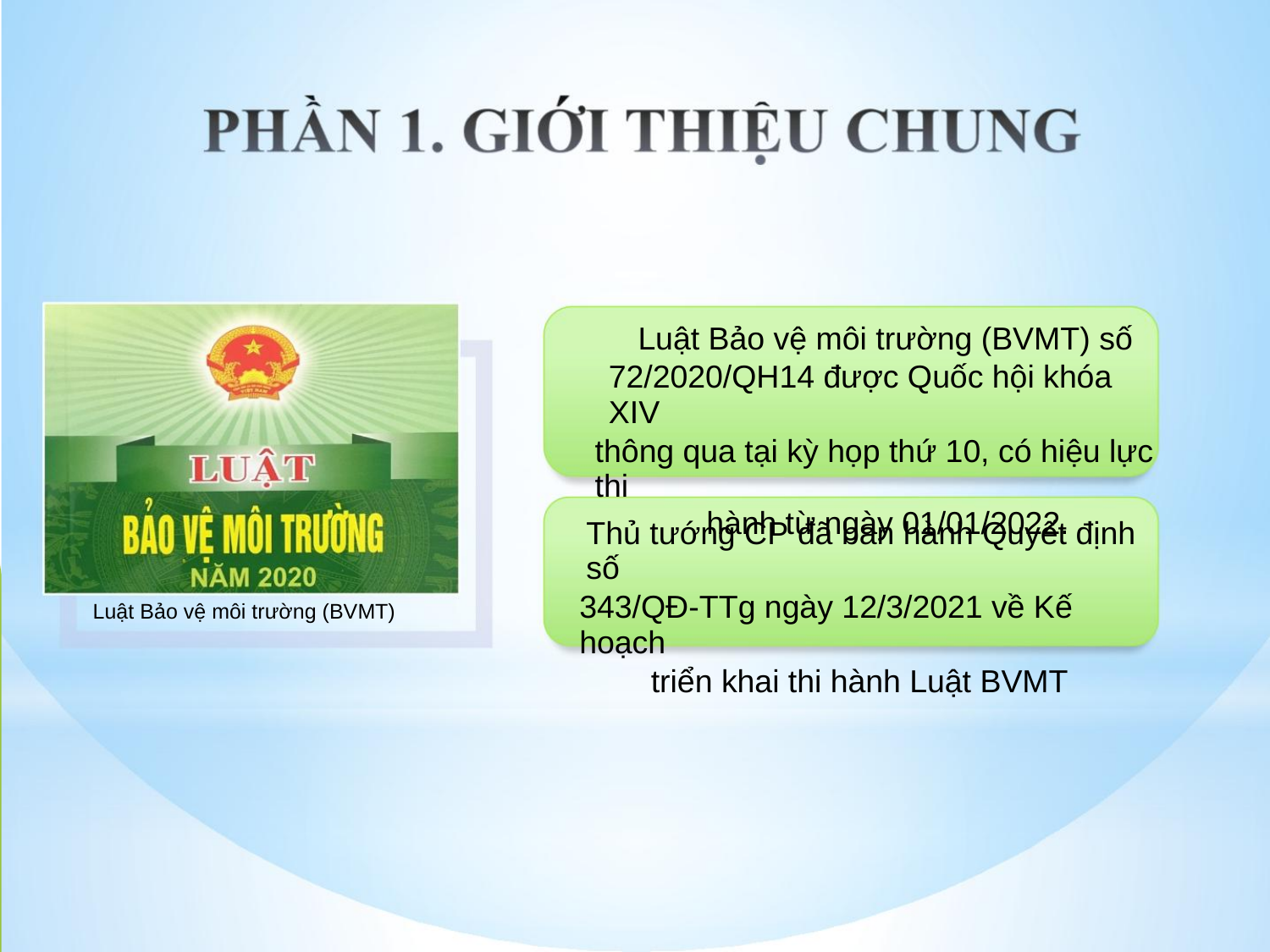

Luật Bảo vệ môi trường (BVMT) số
72/2020/QH14 được Quốc hội khóa XIV
thông qua tại kỳ họp thứ 10, có hiệu lực thi
hành từ ngày 01/01/2022.
Thủ tướng CP đã ban hành Quyết định số
343/QĐ-TTg ngày 12/3/2021 về Kế hoạch
triển khai thi hành Luật BVMT
Luật Bảo vệ môi trường (BVMT)